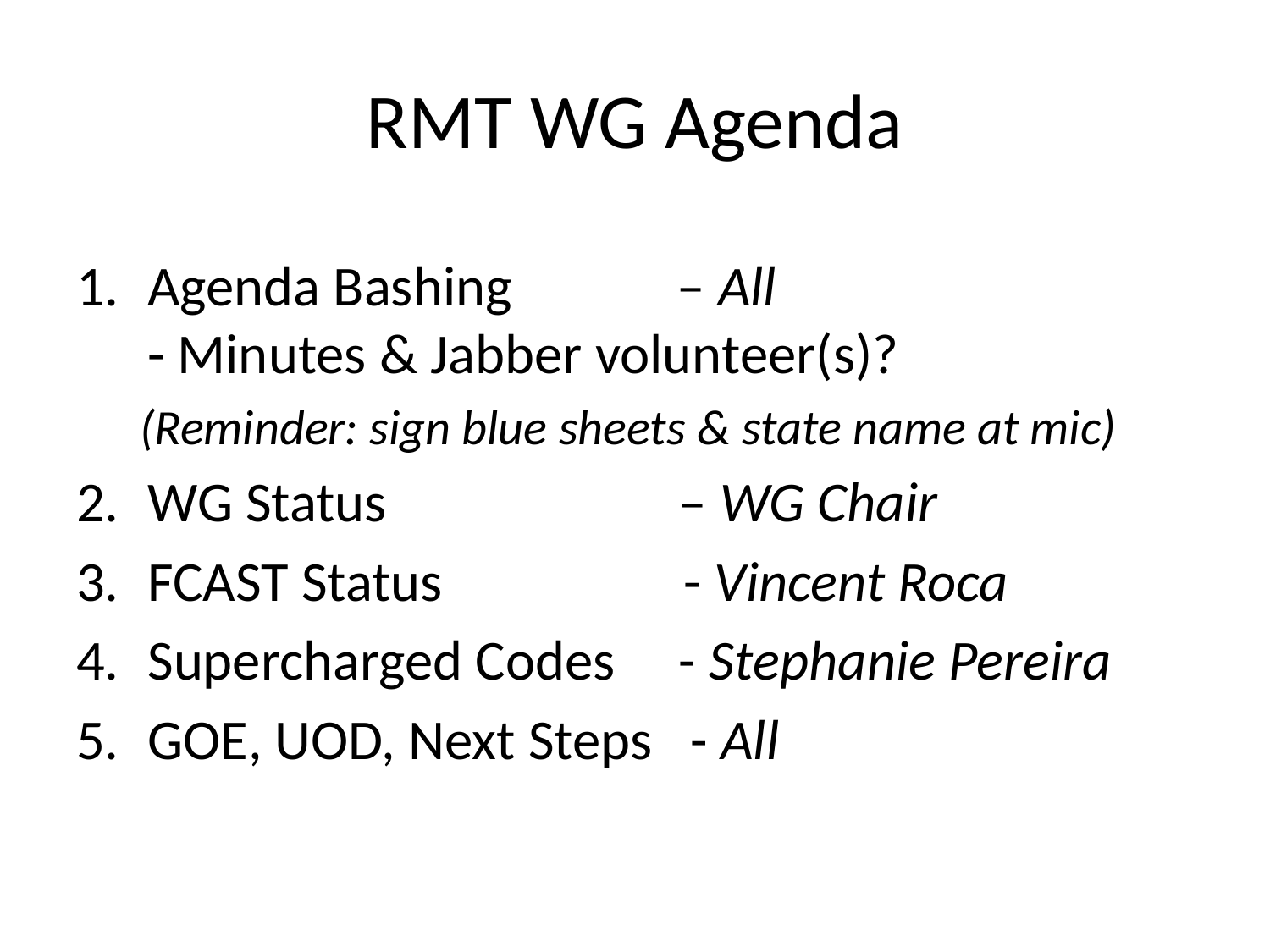

# RMT WG Agenda
Agenda Bashing             – All
- Minutes & Jabber volunteer(s)?
(Reminder: sign blue sheets & state name at mic)
WG Status                       – WG Chair
FCAST Status                   - Vincent Roca
Supercharged Codes     - Stephanie Pereira
GOE, UOD, Next Steps   - All